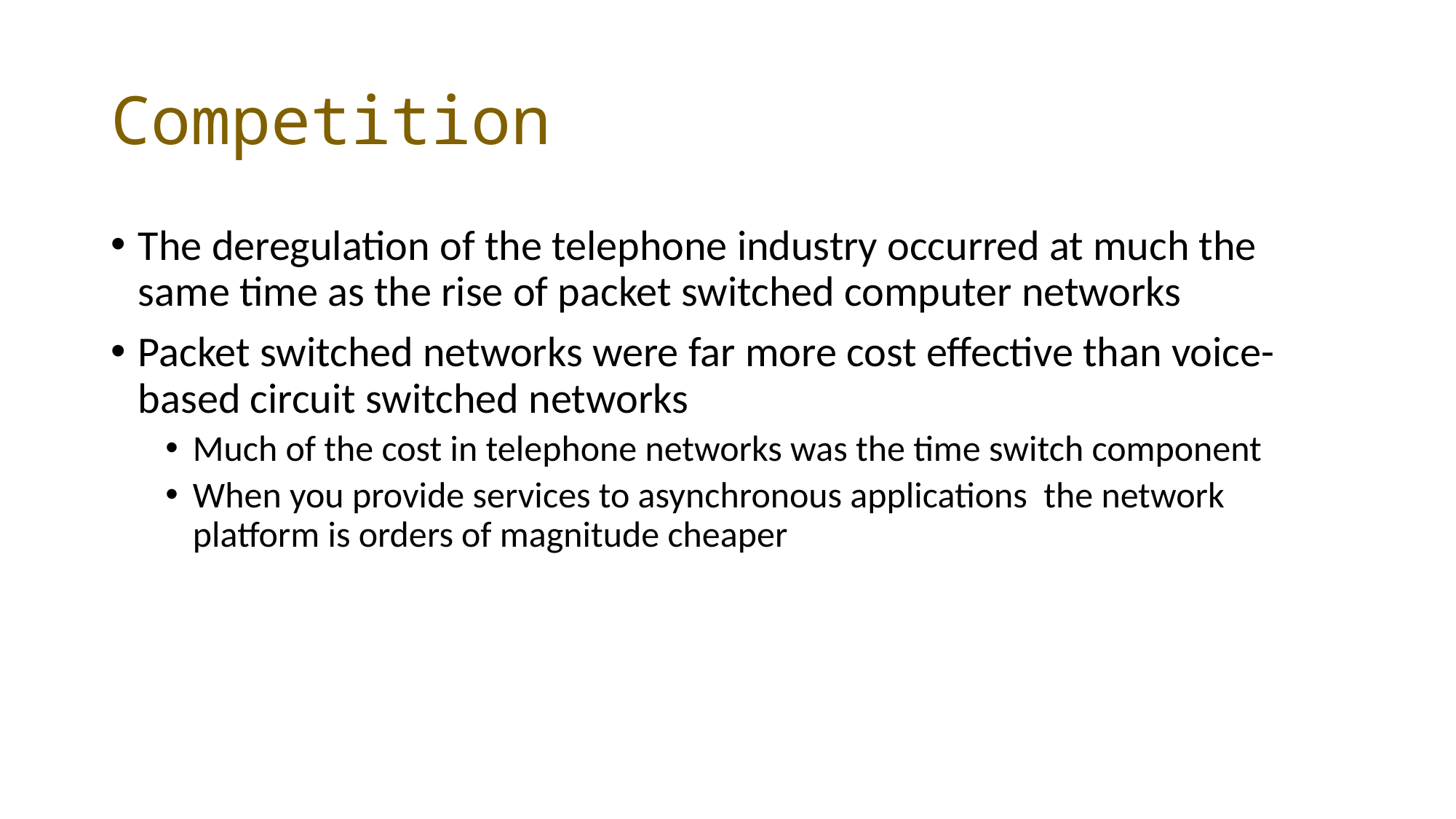

# Competition
The deregulation of the telephone industry occurred at much the same time as the rise of packet switched computer networks
Packet switched networks were far more cost effective than voice-based circuit switched networks
Much of the cost in telephone networks was the time switch component
When you provide services to asynchronous applications  the network platform is orders of magnitude cheaper